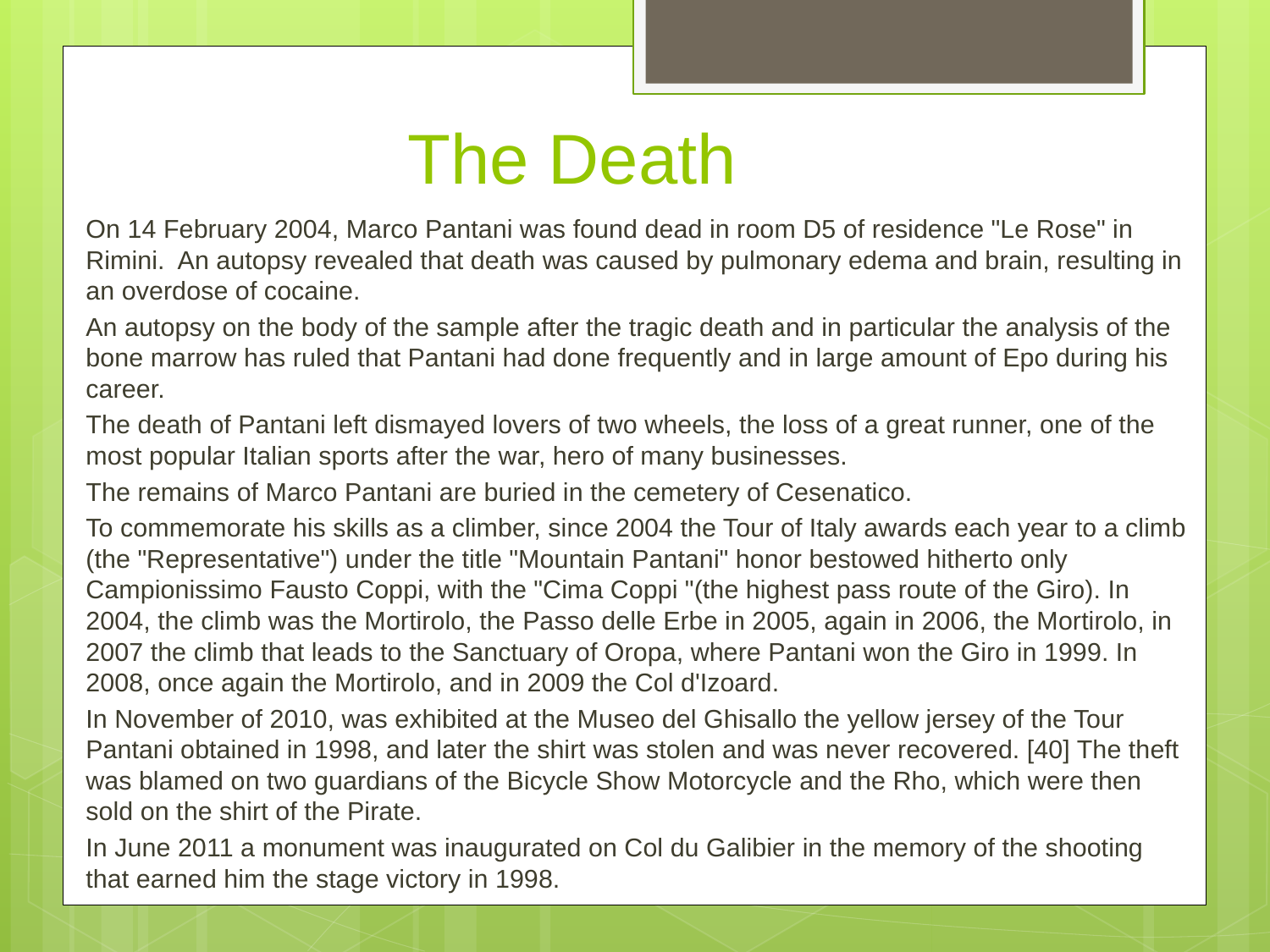

# The Death
On 14 February 2004, Marco Pantani was found dead in room D5 of residence "Le Rose" in Rimini.  An autopsy revealed that death was caused by pulmonary edema and brain, resulting in an overdose of cocaine.
An autopsy on the body of the sample after the tragic death and in particular the analysis of the bone marrow has ruled that Pantani had done frequently and in large amount of Epo during his career.
The death of Pantani left dismayed lovers of two wheels, the loss of a great runner, one of the most popular Italian sports after the war, hero of many businesses.
The remains of Marco Pantani are buried in the cemetery of Cesenatico.
To commemorate his skills as a climber, since 2004 the Tour of Italy awards each year to a climb (the "Representative") under the title "Mountain Pantani" honor bestowed hitherto only Campionissimo Fausto Coppi, with the "Cima Coppi "(the highest pass route of the Giro). In 2004, the climb was the Mortirolo, the Passo delle Erbe in 2005, again in 2006, the Mortirolo, in 2007 the climb that leads to the Sanctuary of Oropa, where Pantani won the Giro in 1999. In 2008, once again the Mortirolo, and in 2009 the Col d'Izoard.
In November of 2010, was exhibited at the Museo del Ghisallo the yellow jersey of the Tour Pantani obtained in 1998, and later the shirt was stolen and was never recovered. [40] The theft was blamed on two guardians of the Bicycle Show Motorcycle and the Rho, which were then sold on the shirt of the Pirate.
In June 2011 a monument was inaugurated on Col du Galibier in the memory of the shooting that earned him the stage victory in 1998.